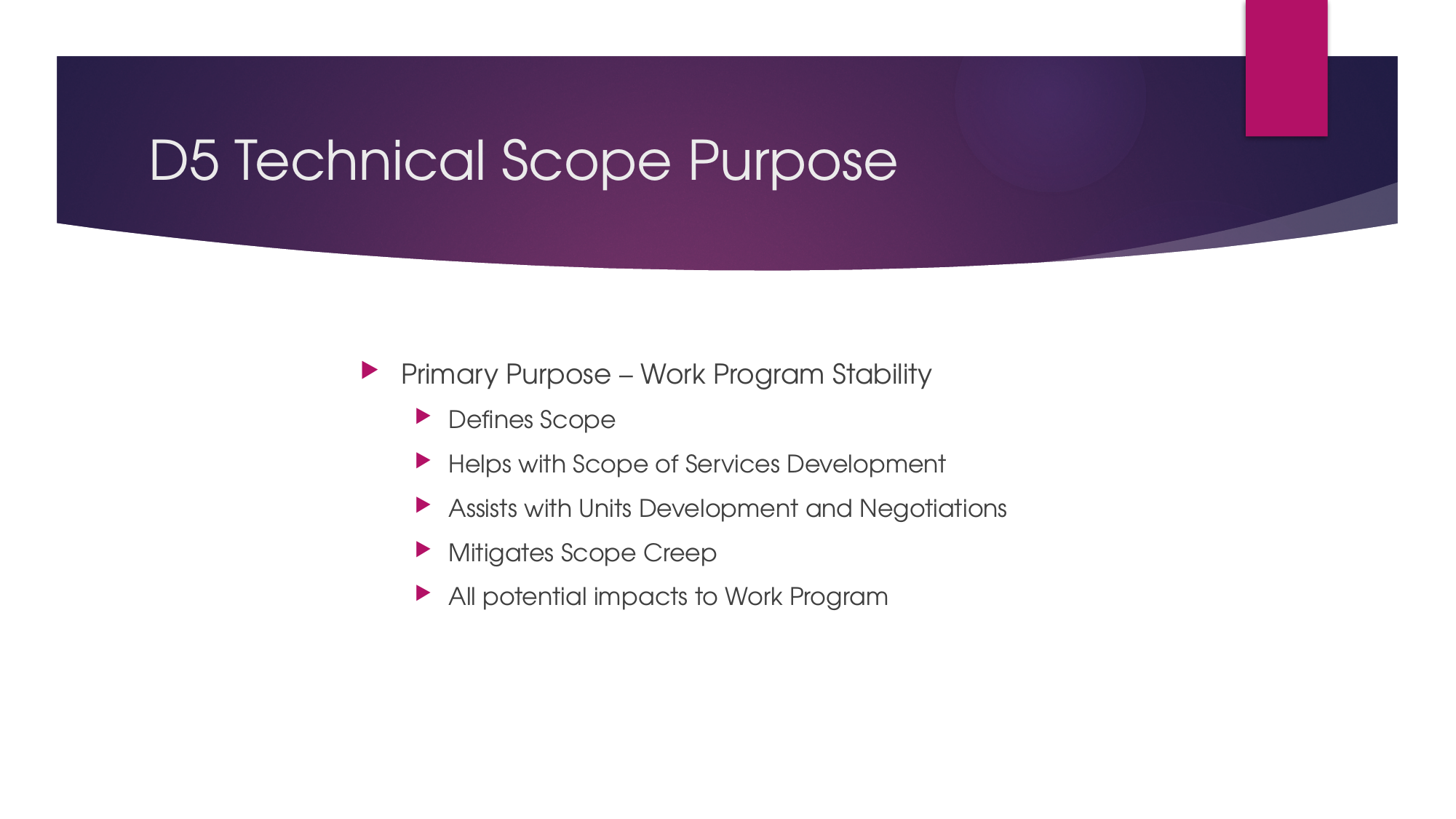

# D5 Technical Scope Purpose
Primary Purpose – Work Program Stability
Defines Scope
Helps with Scope of Services Development
Assists with Units Development and Negotiations
Mitigates Scope Creep
All potential impacts to Work Program